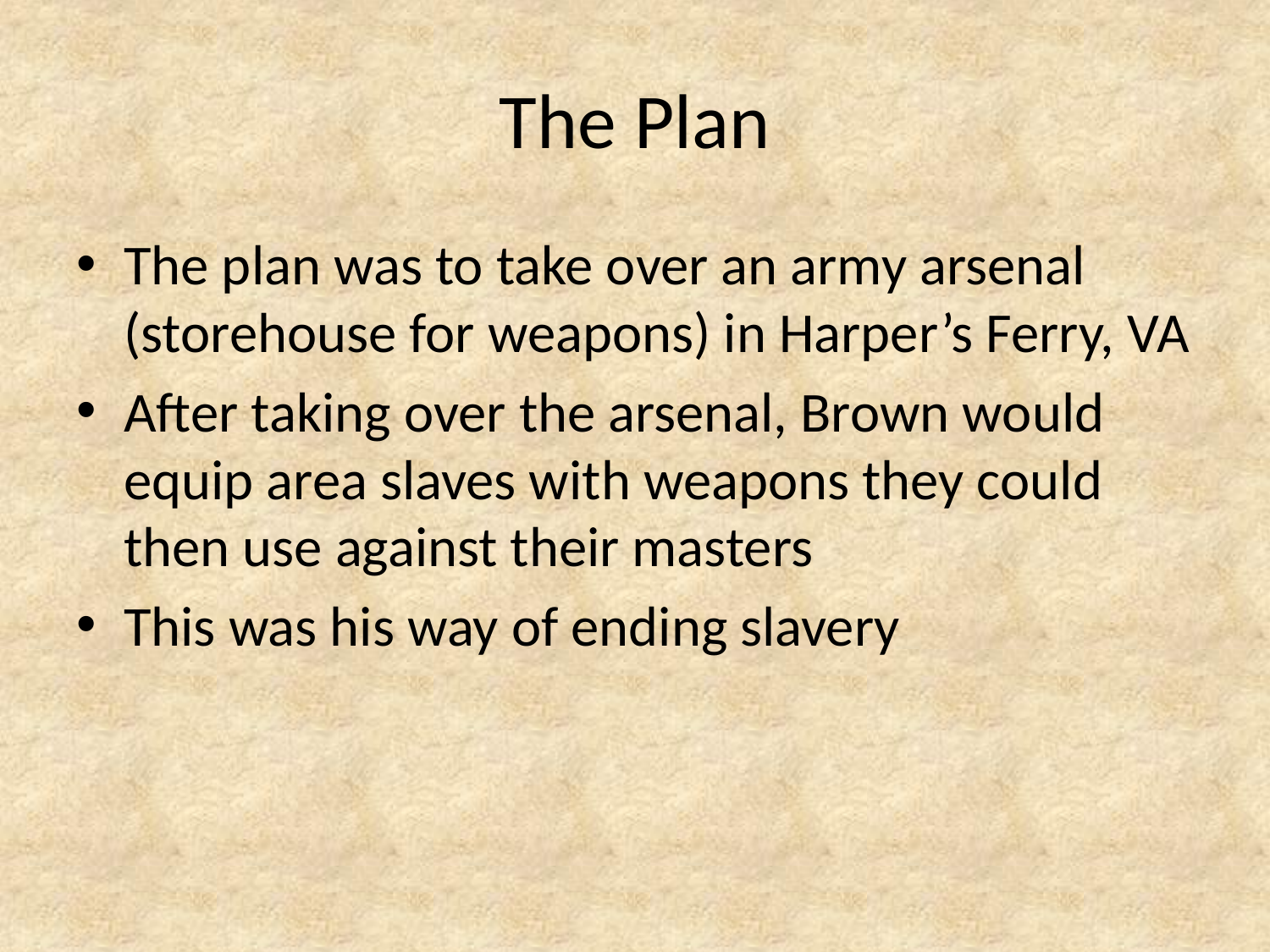

# The Plan
The plan was to take over an army arsenal (storehouse for weapons) in Harper’s Ferry, VA
After taking over the arsenal, Brown would equip area slaves with weapons they could then use against their masters
This was his way of ending slavery